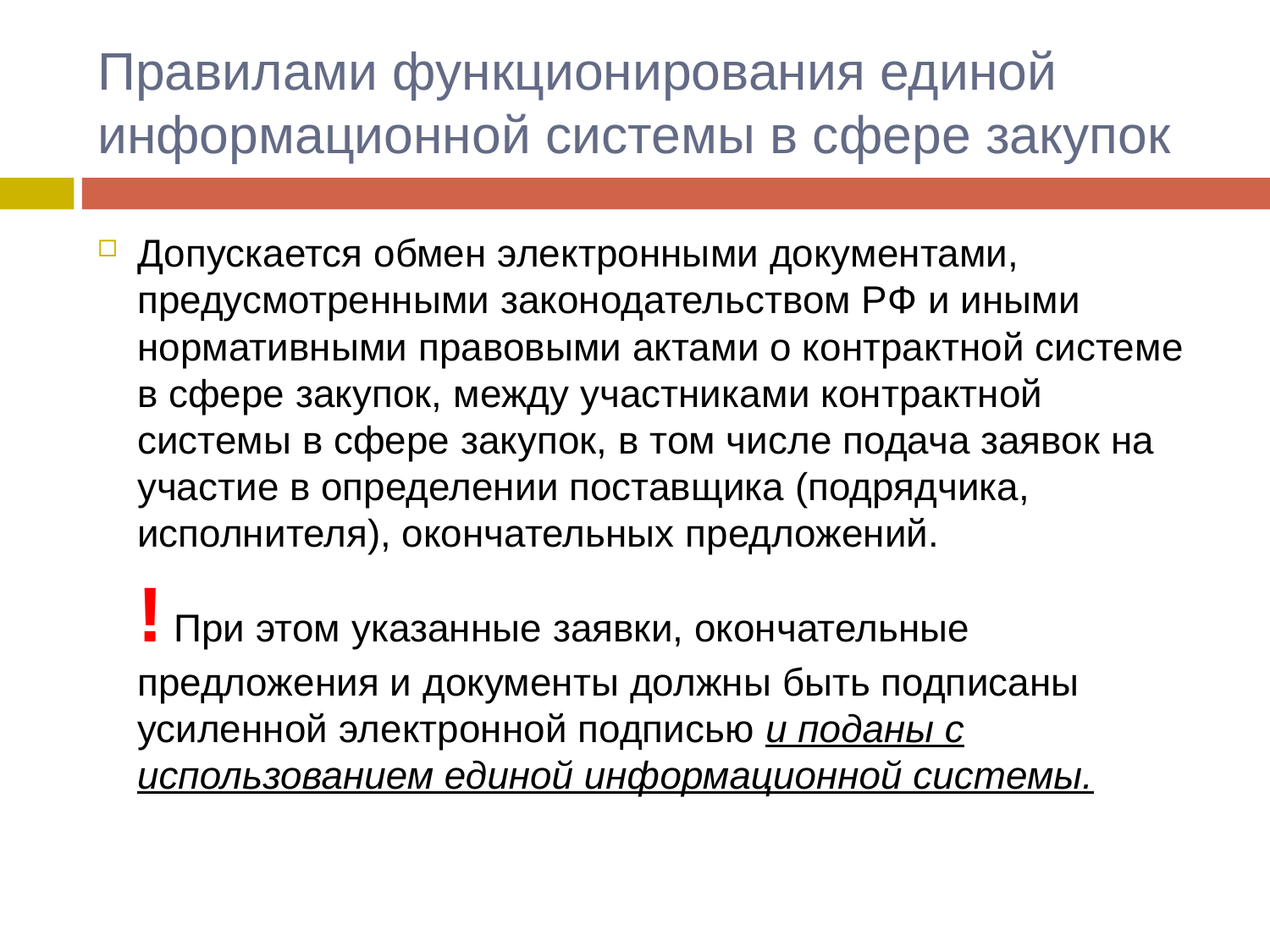

# Правилами функционирования единой информационной системы в сфере закупок
Допускается обмен электронными документами, предусмотренными законодательством РФ и иными нормативными правовыми актами о контрактной системе в сфере закупок, между участниками контрактной системы в сфере закупок, в том числе подача заявок на участие в определении поставщика (подрядчика, исполнителя), окончательных предложений.
	! При этом указанные заявки, окончательные предложения и документы должны быть подписаны усиленной электронной подписью и поданы с использованием единой информационной системы.